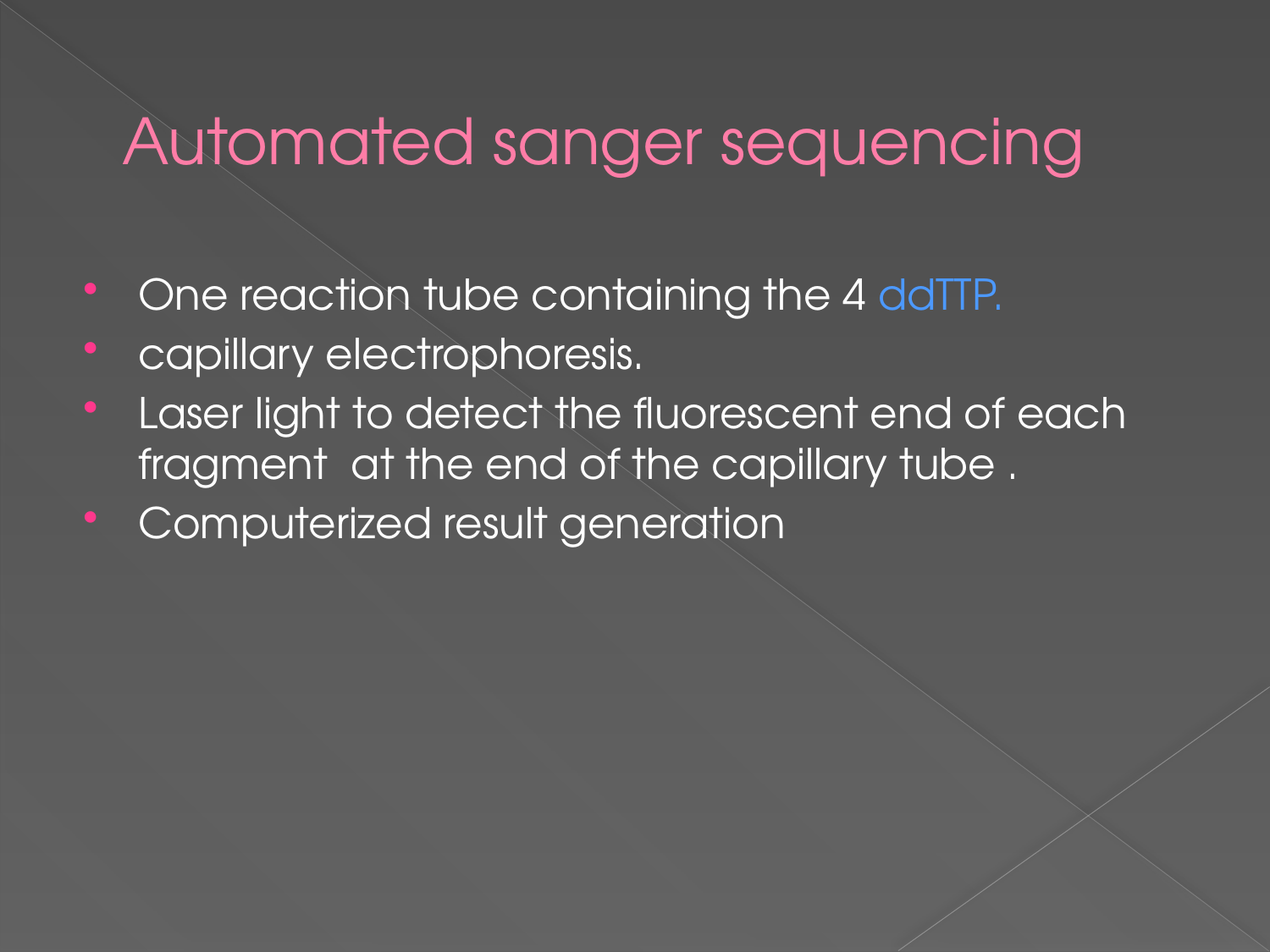

# Automated sanger sequencing
One reaction tube containing the 4 ddTTP.
capillary electrophoresis.
Laser light to detect the fluorescent end of each fragment  at the end of the capillary tube .
Computerized result generation